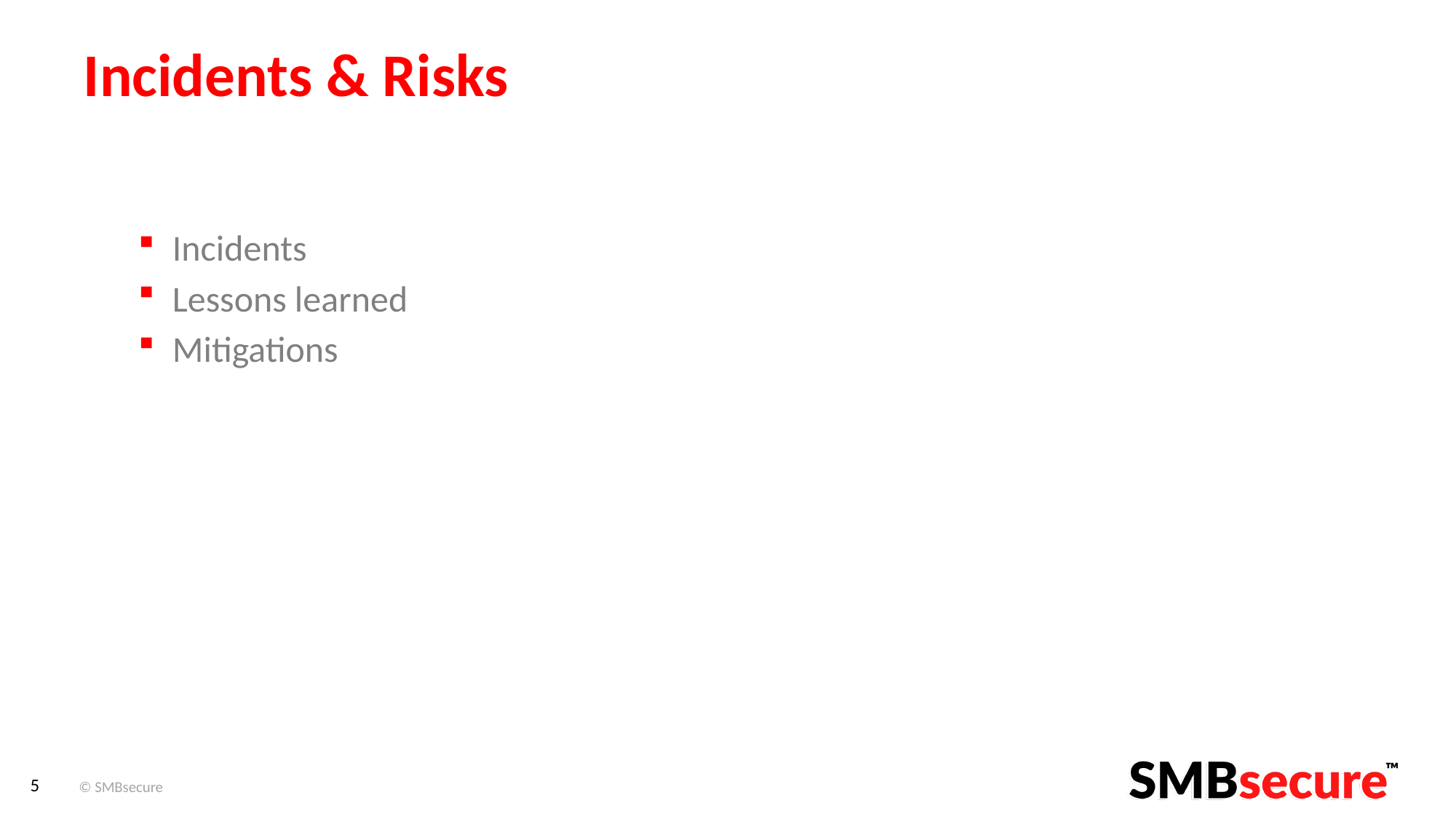

# Incidents & Risks

Incidents
Lessons learned
Mitigations